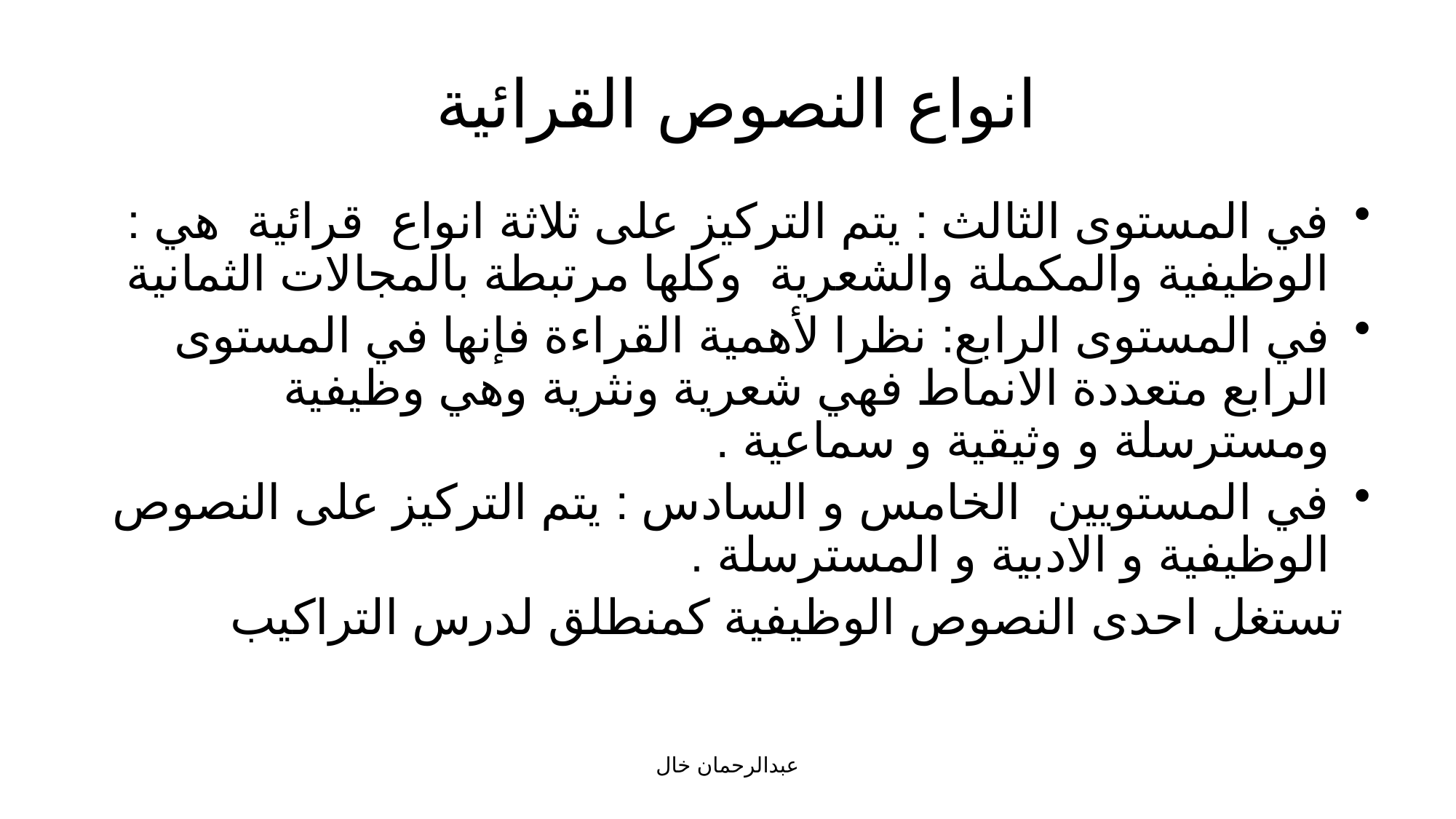

# انواع النصوص القرائية
في المستوى الثالث : يتم التركيز على ثلاثة انواع  قرائية  هي : الوظيفية والمكملة والشعرية  وكلها مرتبطة بالمجالات الثمانية
في المستوى الرابع: نظرا لأهمية القراءة فإنها في المستوى الرابع متعددة الانماط فهي شعرية ونثرية وهي وظيفية ومسترسلة و وثيقية و سماعية .
في المستويين  الخامس و السادس : يتم التركيز على النصوص الوظيفية و الادبية و المسترسلة .
  تستغل احدى النصوص الوظيفية كمنطلق لدرس التراكيب
عبدالرحمان خال